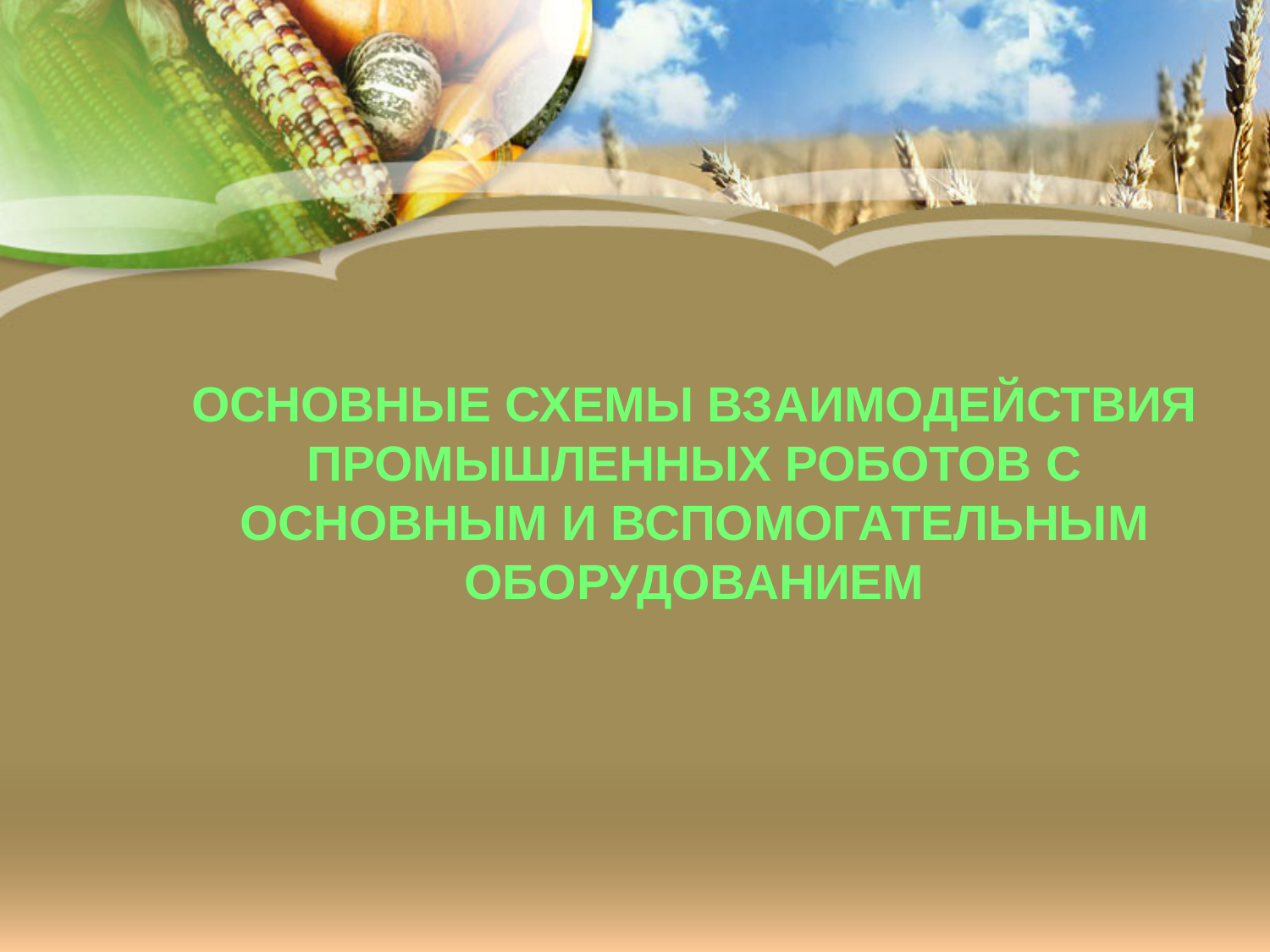

ОСНОВНЫЕ СХЕМЫ ВЗАИМОДЕЙСТВИЯ ПРОМЫШЛЕННЫХ РОБОТОВ С ОСНОВНЫМ И ВСПОМОГАТЕЛЬНЫМ ОБОРУДОВАНИЕМ